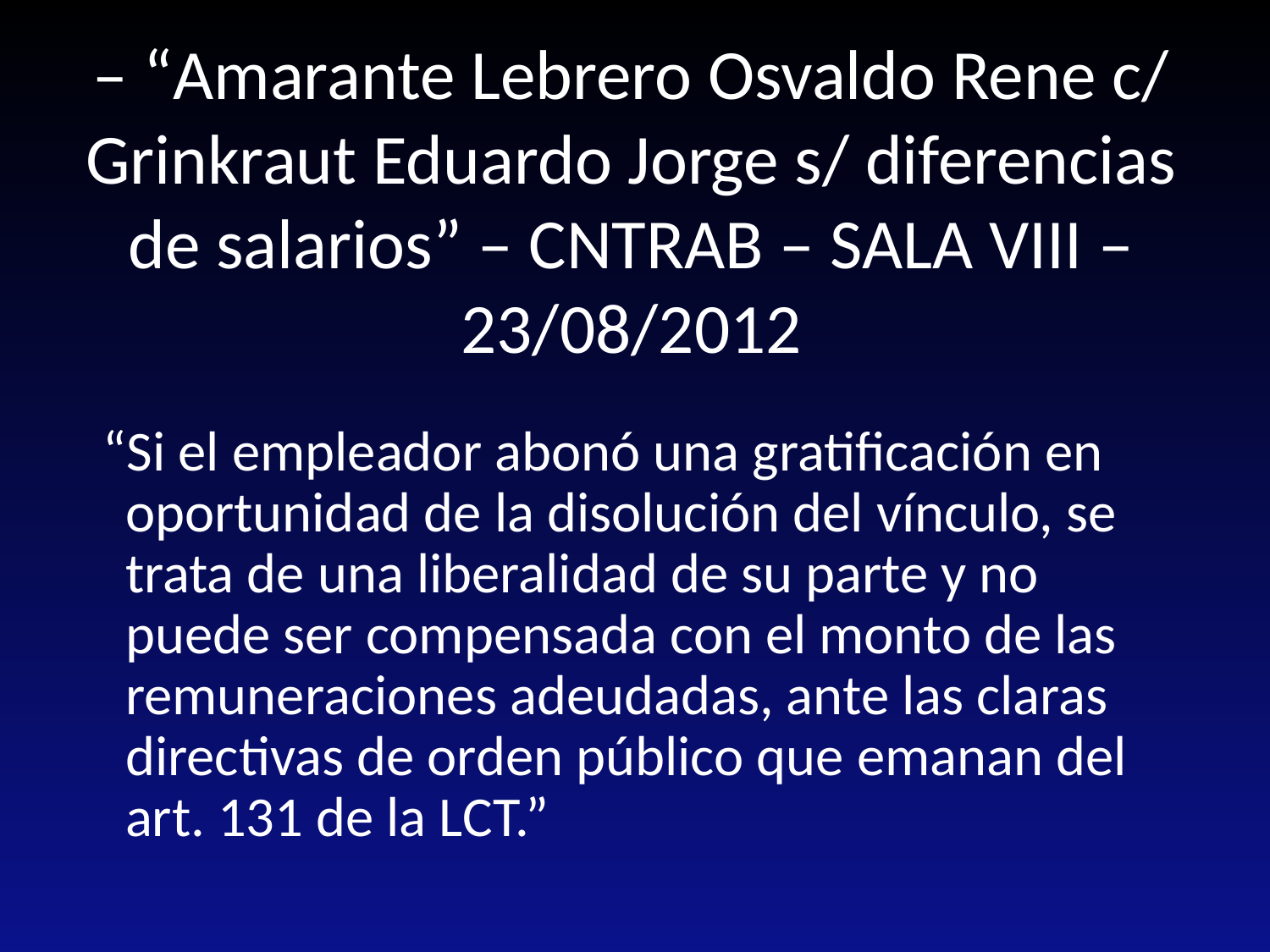

# – “Amarante Lebrero Osvaldo Rene c/ Grinkraut Eduardo Jorge s/ diferencias de salarios” – CNTRAB – SALA VIII – 23/08/2012
  “Si el empleador abonó una gratificación en oportunidad de la disolución del vínculo, se trata de una liberalidad de su parte y no puede ser compensada con el monto de las remuneraciones adeudadas, ante las claras directivas de orden público que emanan del art. 131 de la LCT.”